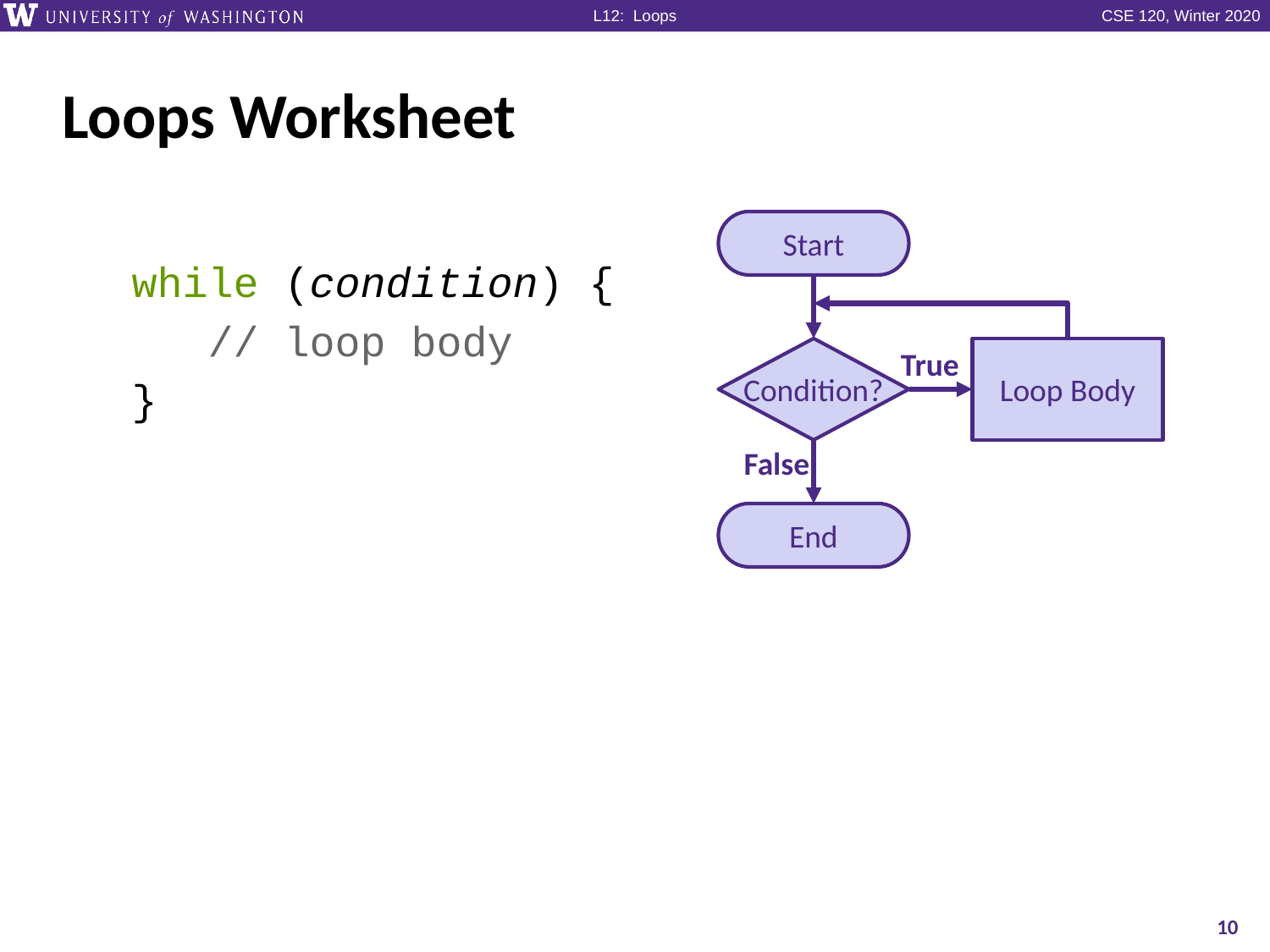

# Loops Worksheet

while (condition) {
   // loop body
}

Start
Condition?
True
Loop Body
False
End
10